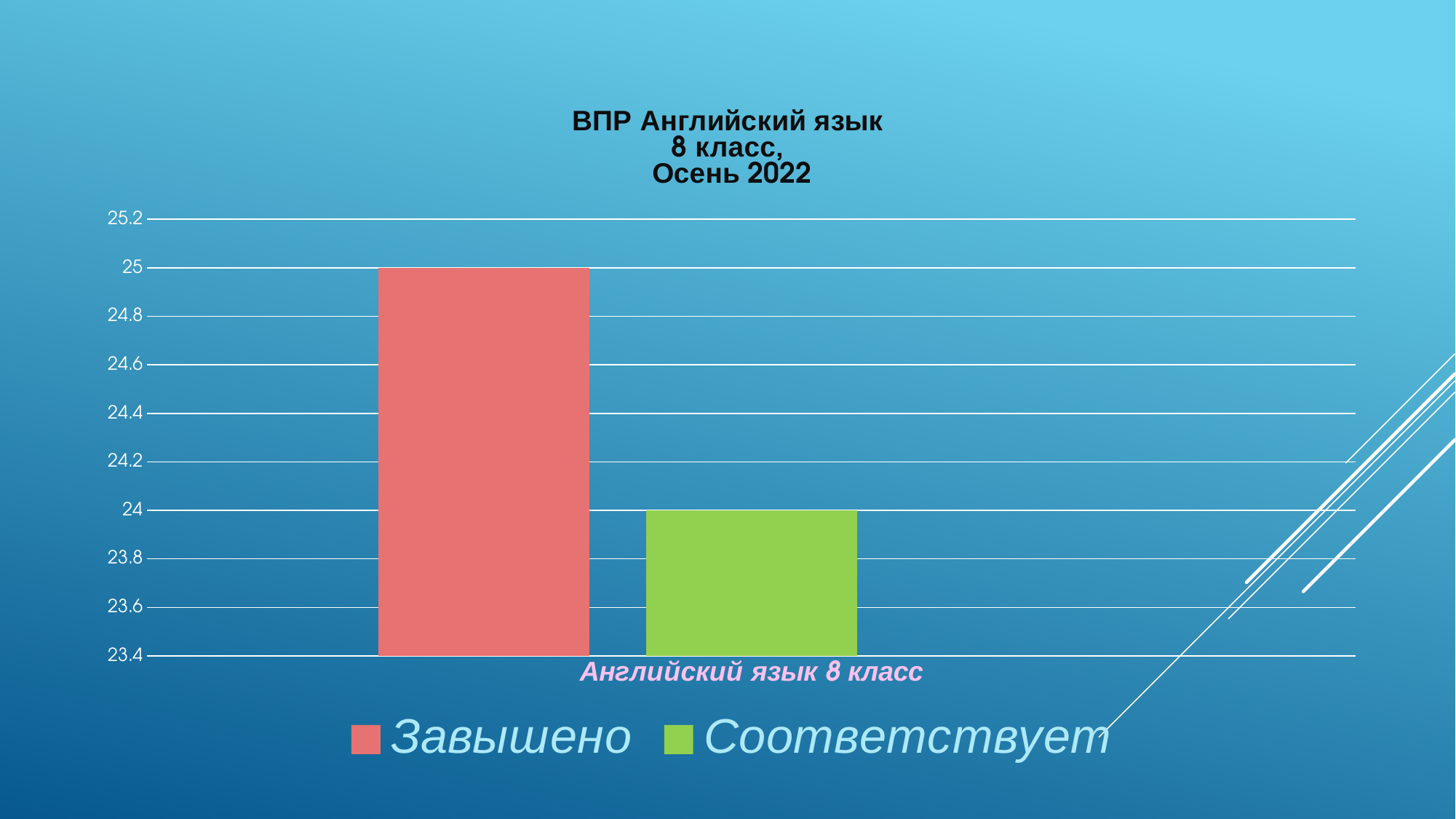

### Chart: ВПР Английский язык
8 класс,
Осень 2022

| Category | Завышено | Соответствует | Столбец1 |
|---|---|---|---|
| Английский язык 8 класс | 25.0 | 24.0 | None |
#